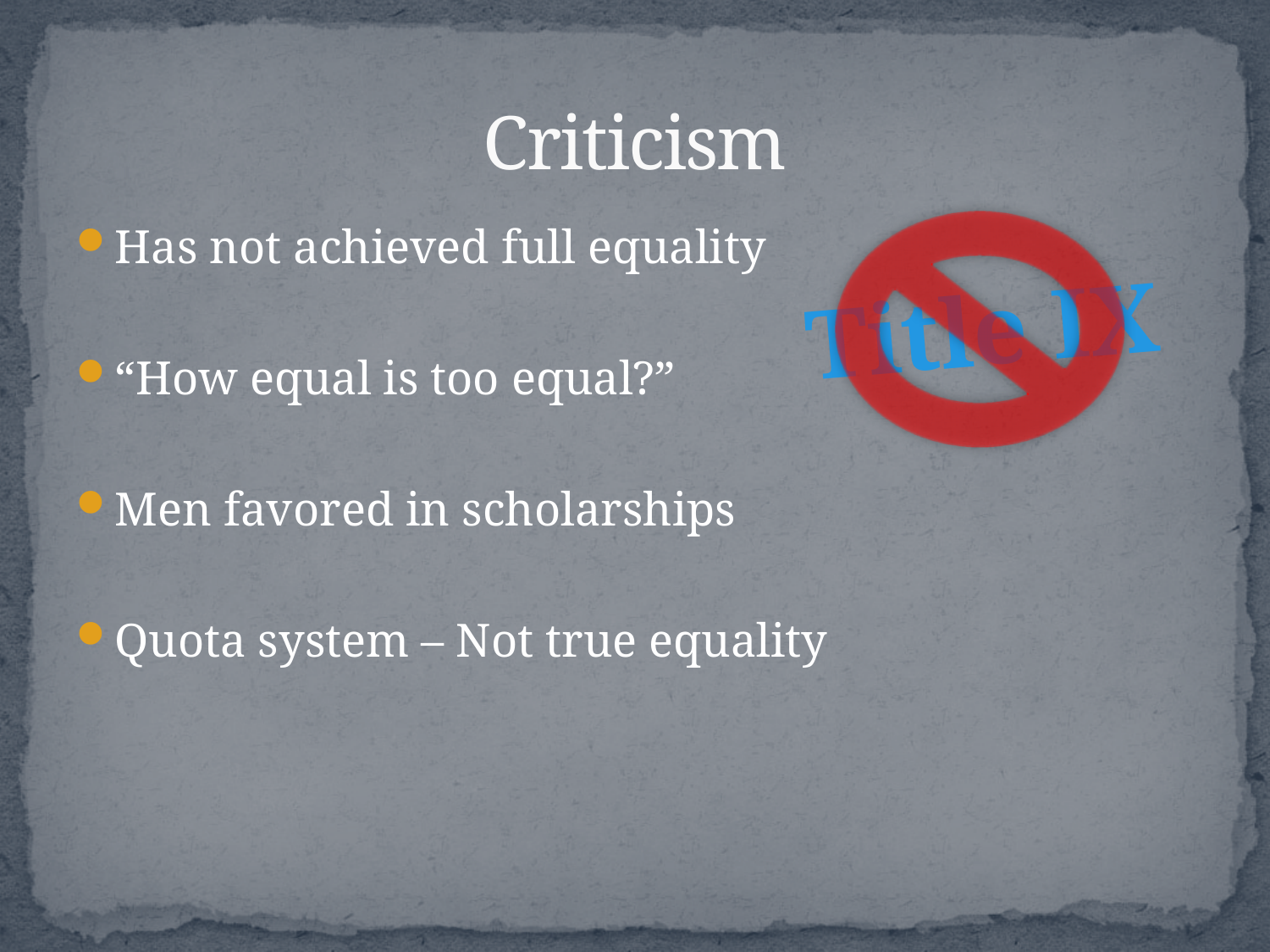

# Criticism
Has not achieved full equality

“How equal is too equal?”

Men favored in scholarships

Quota system – Not true equality

Title IX